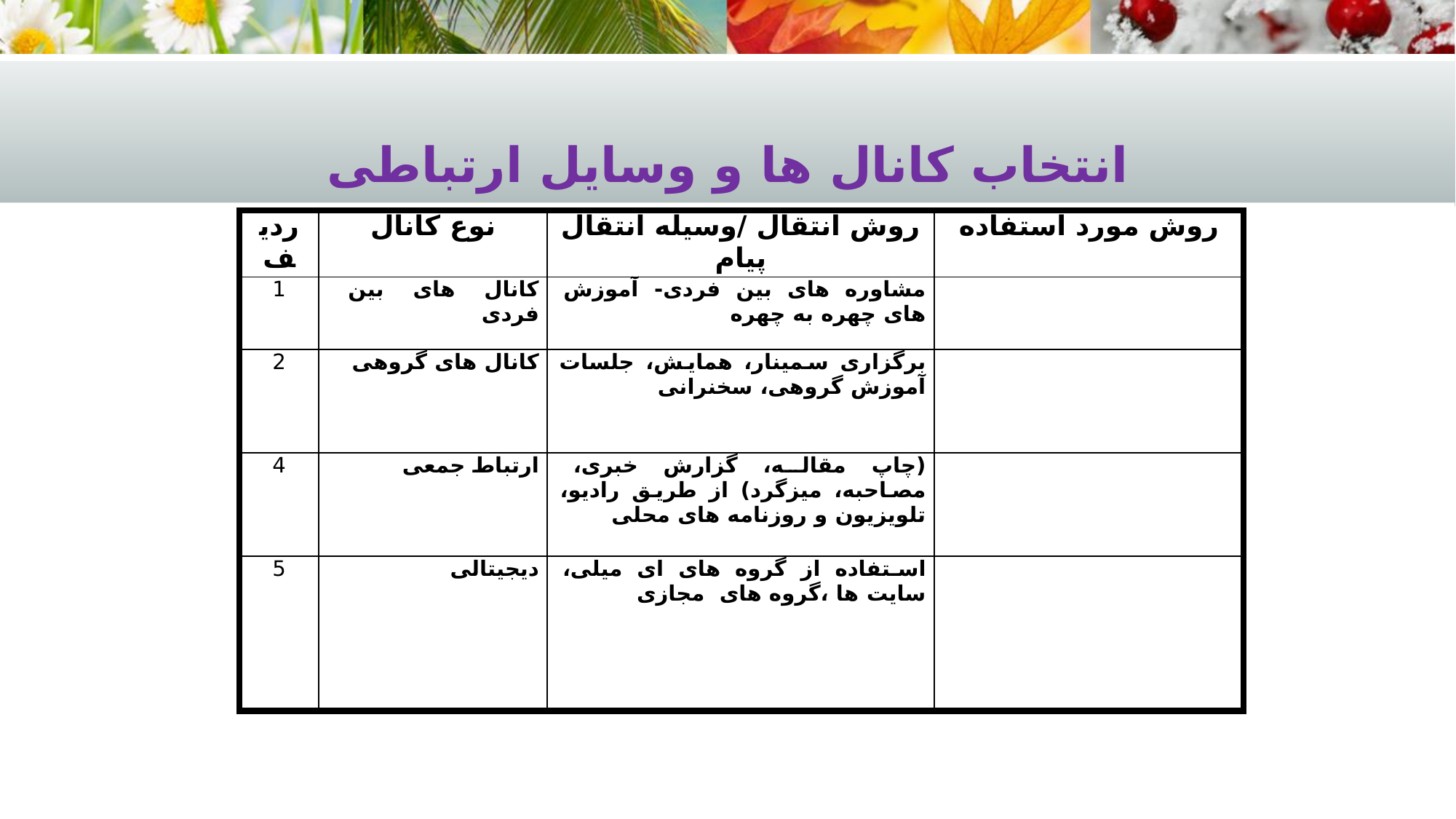

# انتخاب کانال ها و وسایل ارتباطی
| ردیف | نوع کانال | روش انتقال /وسیله انتقال پیام | روش مورد استفاده |
| --- | --- | --- | --- |
| 1 | کانال های بین فردی | مشاوره های بین فردی- آموزش های چهره به چهره |  |
| 2 | کانال های گروهی | برگزاری سمینار، همایش، جلسات آموزش گروهی، سخنرانی |  |
| 4 | ارتباط جمعی | (چاپ مقاله، گزارش خبری، مصاحبه، میزگرد) از طریق رادیو، تلویزیون و روزنامه های محلی |  |
| 5 | دیجیتالی | استفاده از گروه های ای میلی، سایت ها ،گروه های مجازی |  |